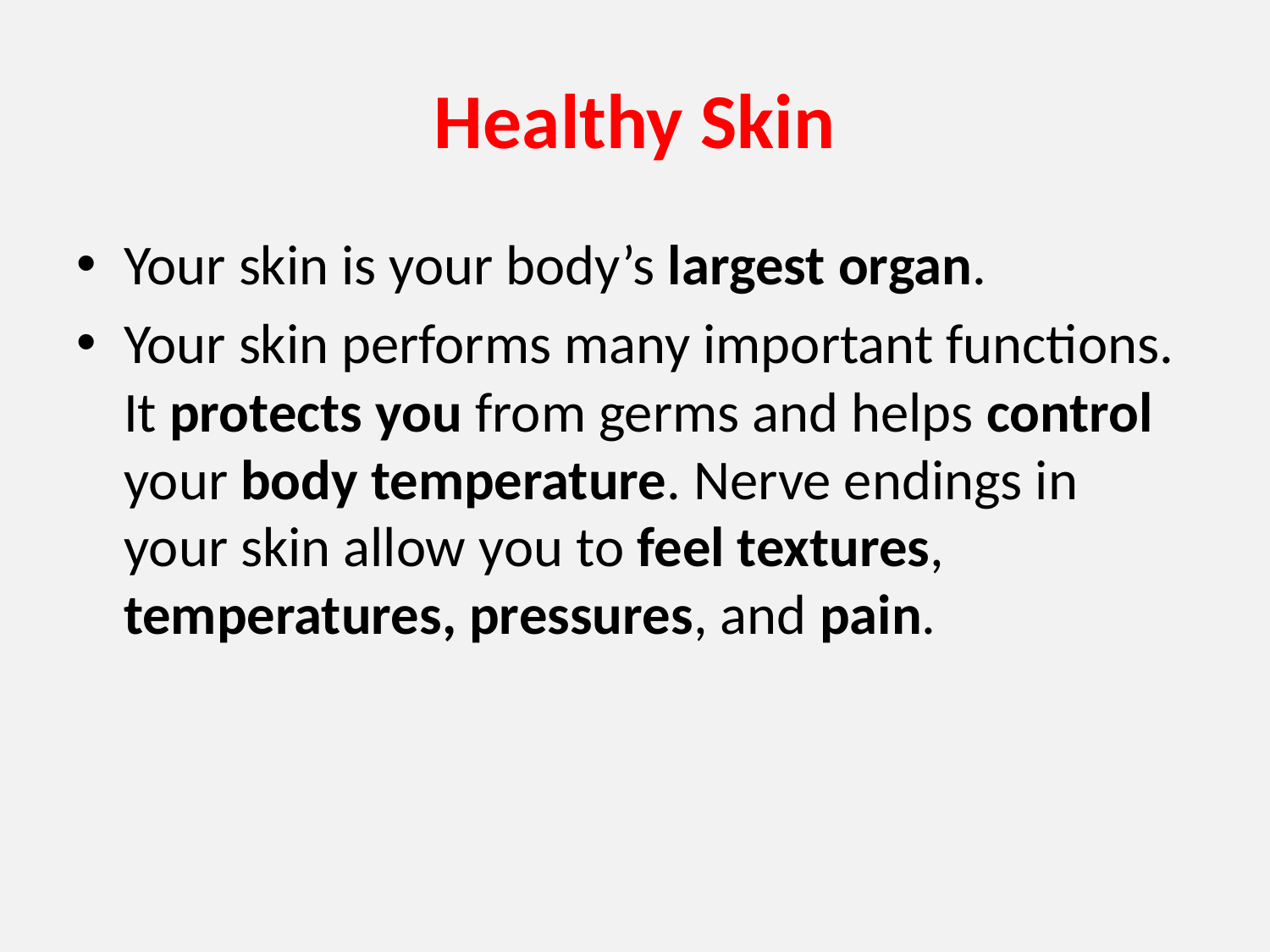

# Healthy Skin
Your skin is your body’s largest organ.
Your skin performs many important functions. It protects you from germs and helps control your body temperature. Nerve endings in your skin allow you to feel textures, temperatures, pressures, and pain.